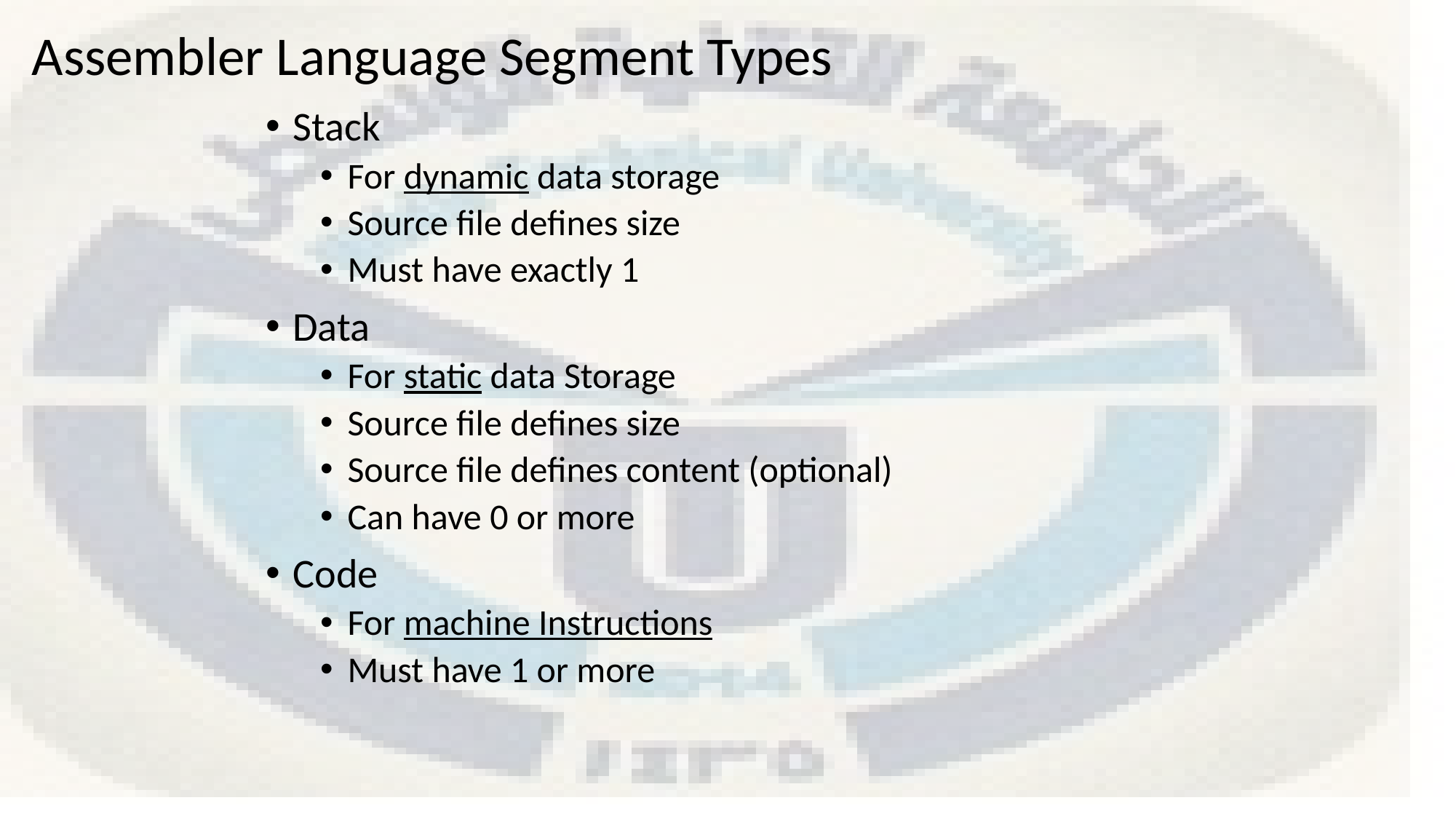

# Assembler Language Segment Types
Stack
For dynamic data storage
Source file defines size
Must have exactly 1
Data
For static data Storage
Source file defines size
Source file defines content (optional)
Can have 0 or more
Code
For machine Instructions
Must have 1 or more